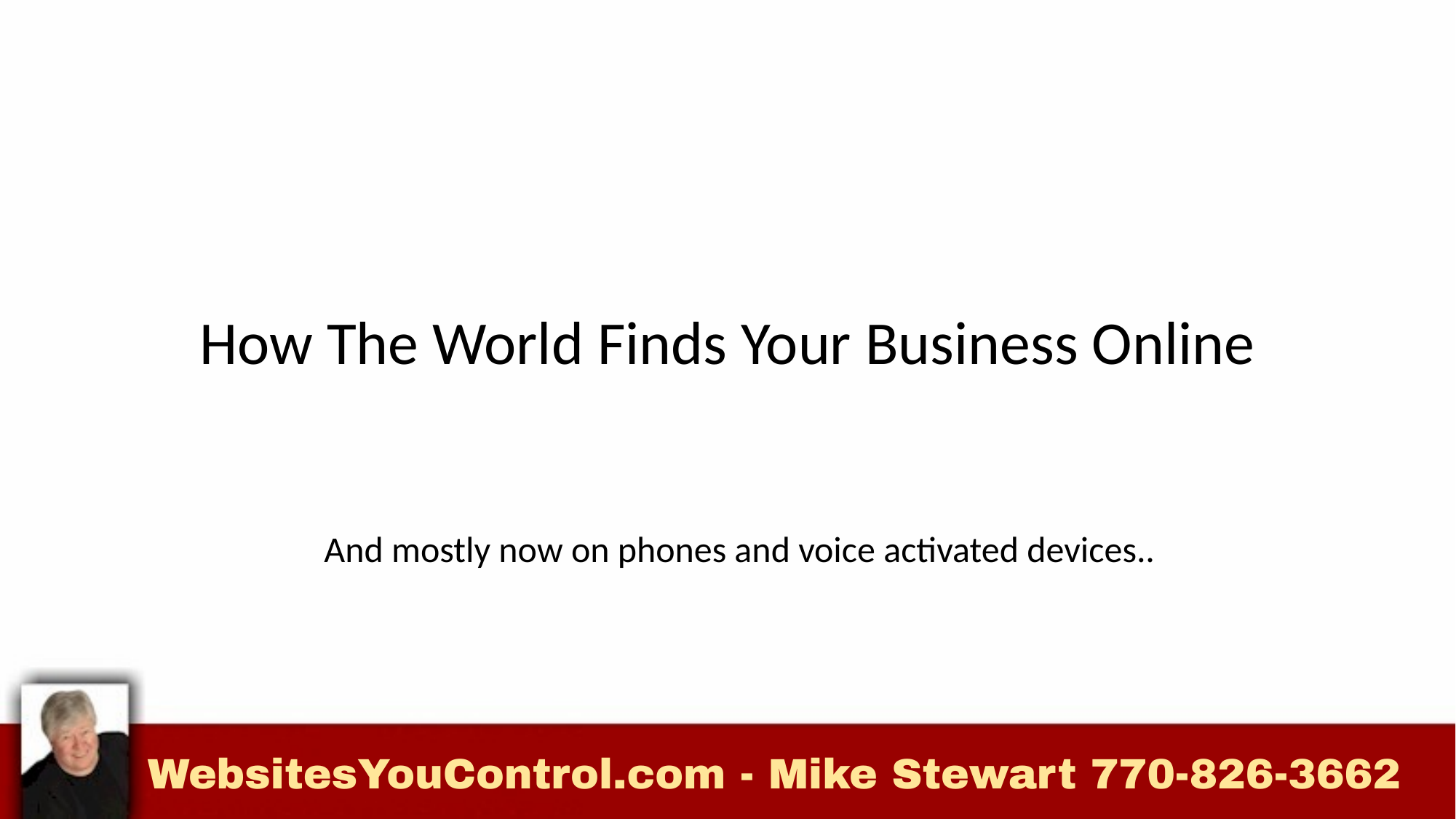

# How The World Finds Your Business Online
And mostly now on phones and voice activated devices..
WebsitesYouControl.com - Mike Stewart 770-826-3662